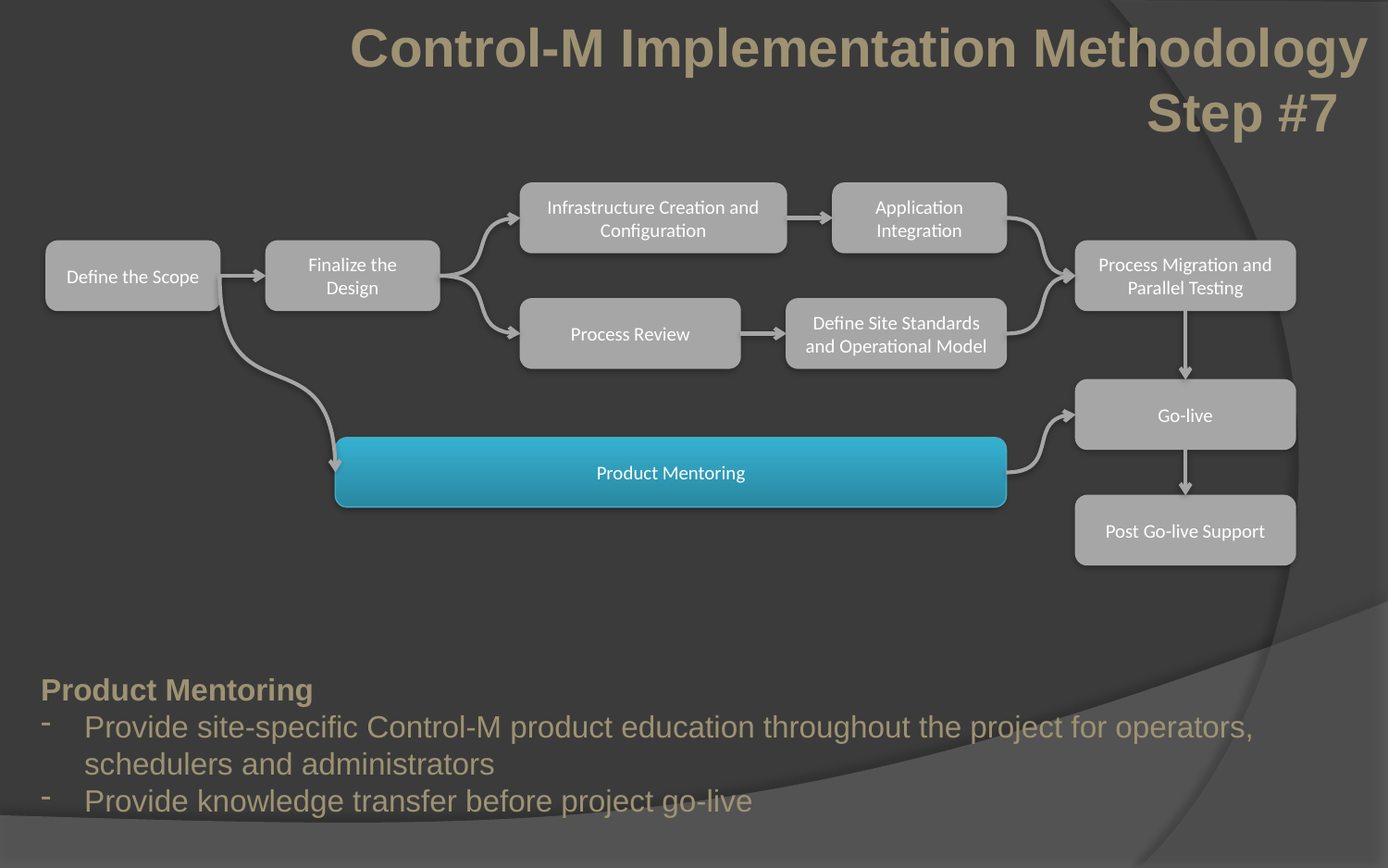

Control-M Implementation Methodology
Step #7
Infrastructure Creation and Configuration
Application Integration
Define the Scope
Finalize the Design
Process Migration and Parallel Testing
Process Review
Define Site Standards and Operational Model
Go-live
Product Mentoring
Post Go-live Support
Product Mentoring
Provide site-specific Control-M product education throughout the project for operators, schedulers and administrators
Provide knowledge transfer before project go-live